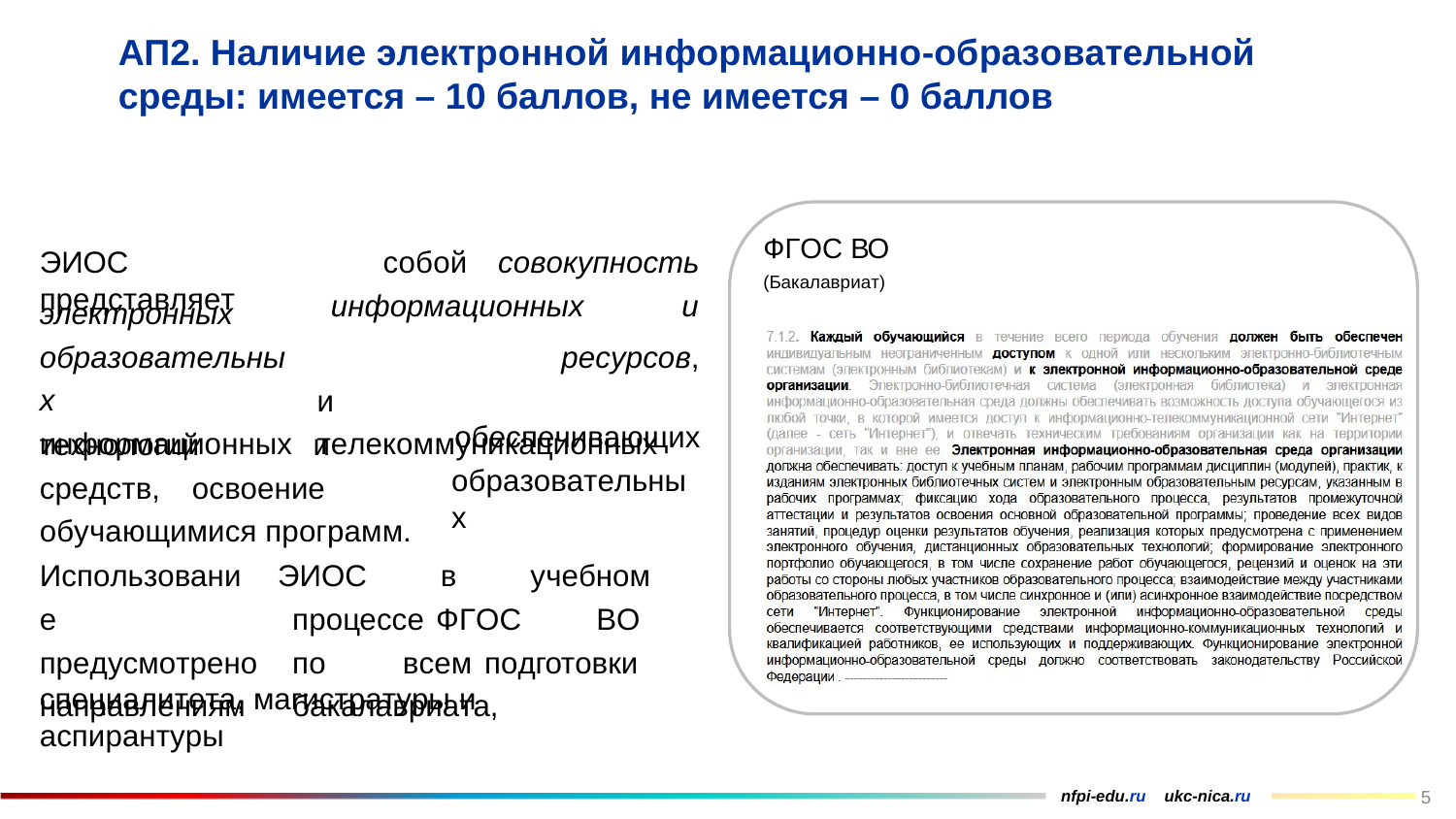

# АП2. Наличие электронной информационно-образовательной среды: имеется – 10 баллов, не имеется – 0 баллов

ФГОС ВО
(Бакалавриат)
ЭИОС	представляет
собой
совокупность
электронных образовательных информационных
информационных
и

ресурсов, и	телекоммуникационных
технологий     и     средств, освоение    обучающимися программ.
обеспечивающих
образовательных
Использование предусмотрено направлениям
ЭИОС   в   учебном   процессе ФГОС      ВО      по      всем подготовки      бакалавриата,
специалитета, магистратуры и аспирантуры
nfpi-edu.ru    ukc-nica.ru
5